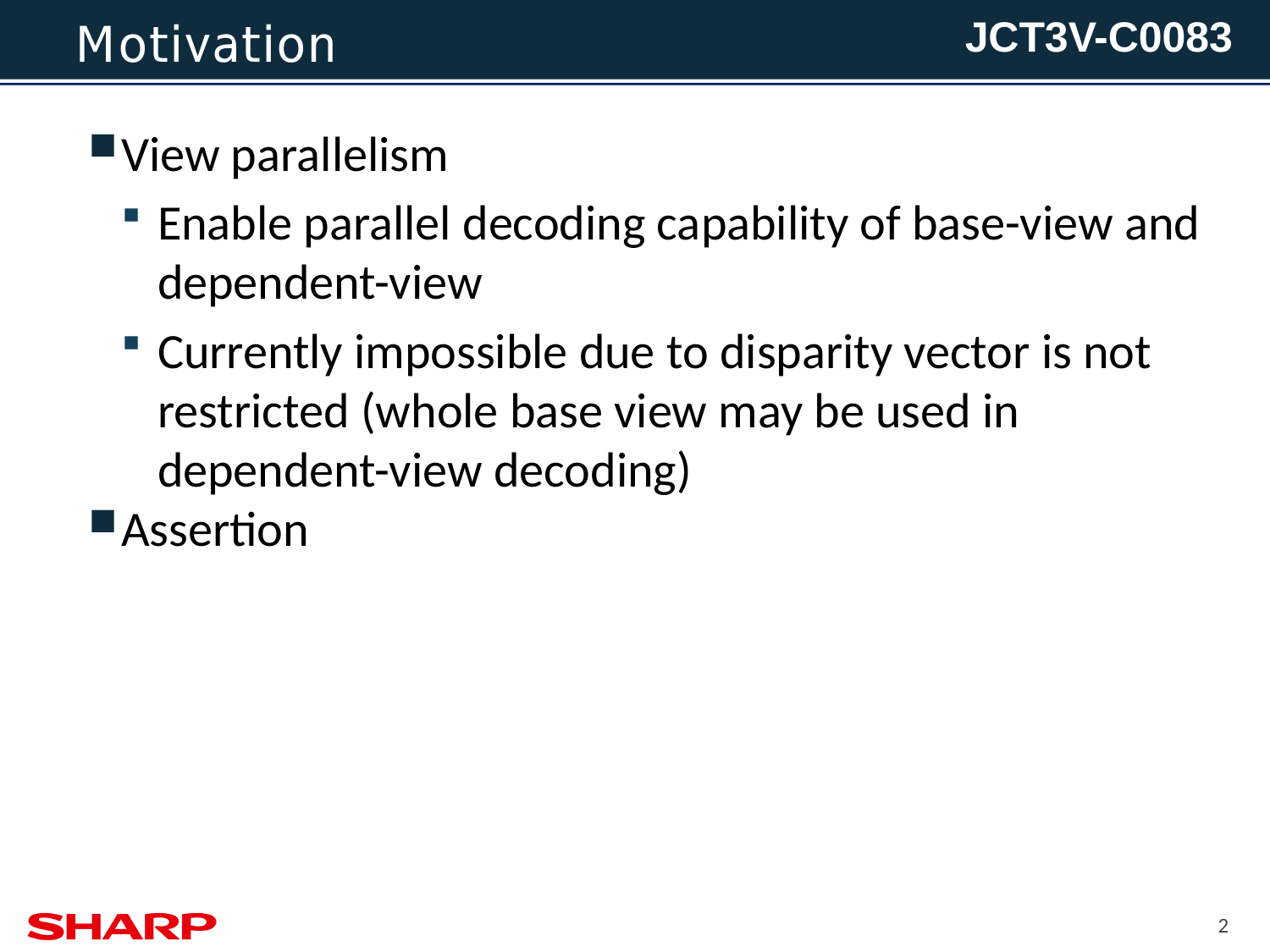

# Motivation
View parallelism
Enable parallel decoding capability of base-view and dependent-view
Currently impossible due to disparity vector is not restricted (whole base view may be used in dependent-view decoding)
Assertion
2